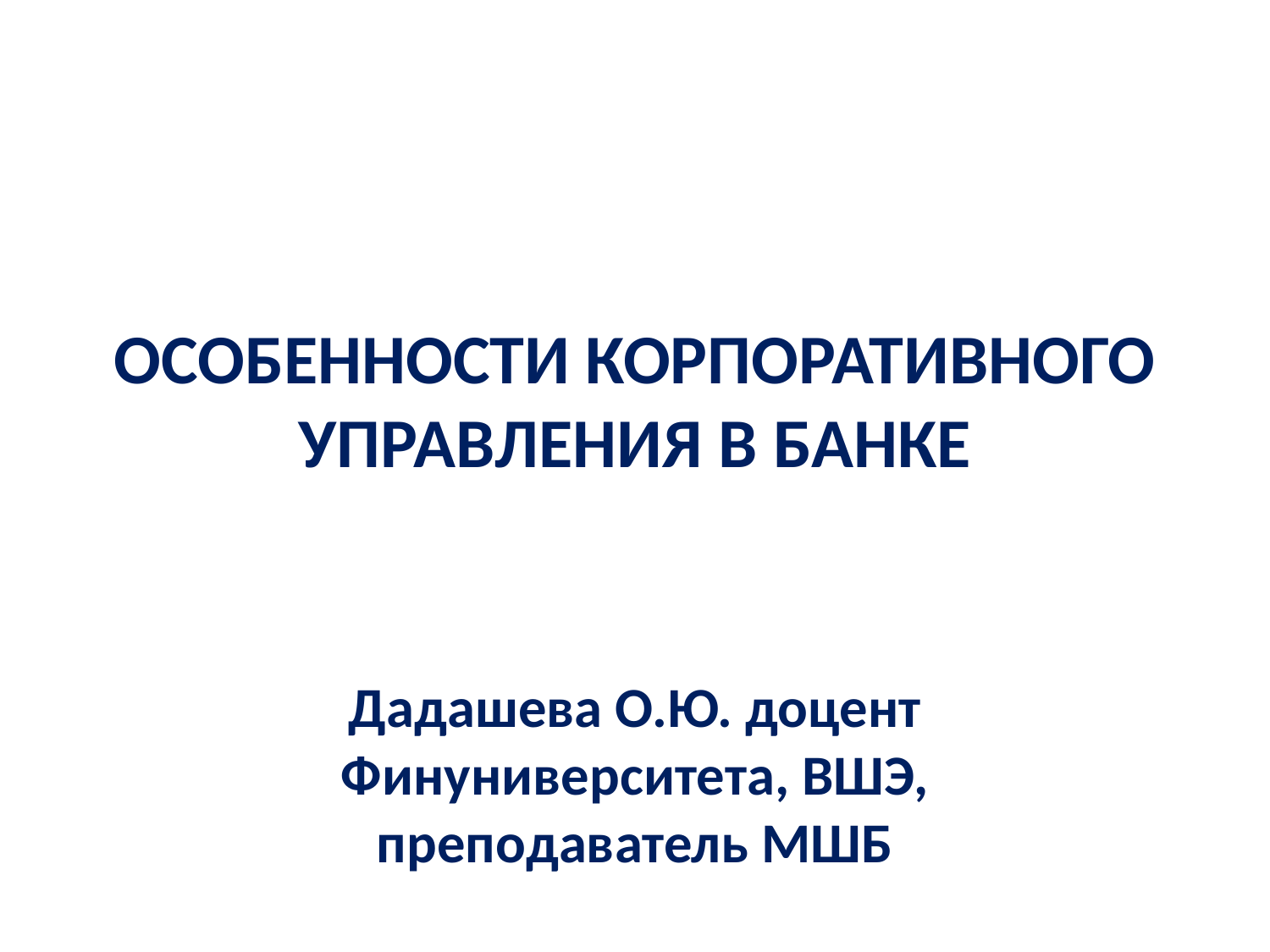

# ОСОБЕННОСТИ КОРПОРАТИВНОГО УПРАВЛЕНИЯ В БАНКЕ
Дадашева О.Ю. доцент Финуниверситета, ВШЭ, преподаватель МШБ